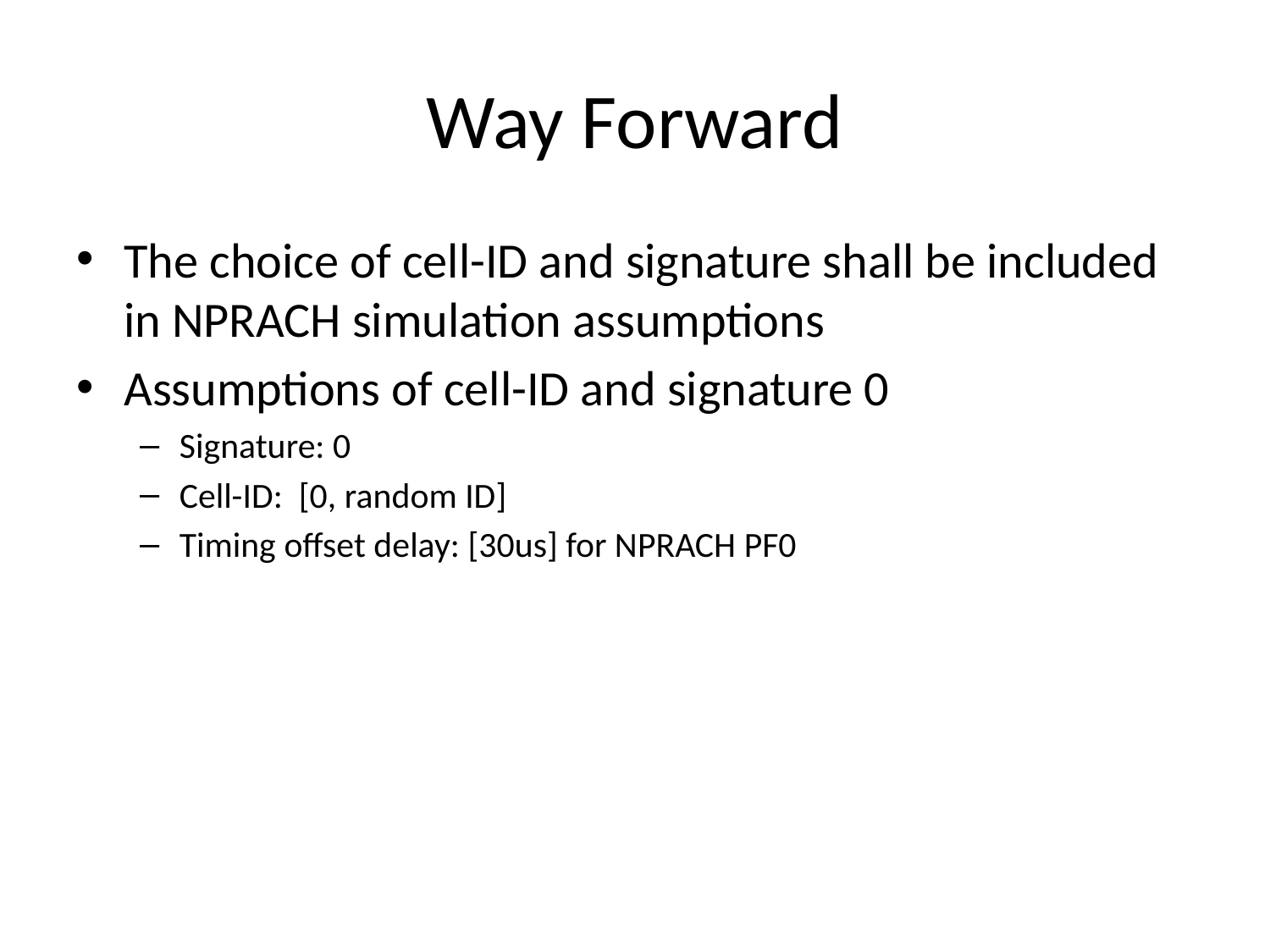

# Way Forward
The choice of cell-ID and signature shall be included in NPRACH simulation assumptions
Assumptions of cell-ID and signature 0
Signature: 0
Cell-ID:  [0, random ID]
Timing offset delay: [30us] for NPRACH PF0